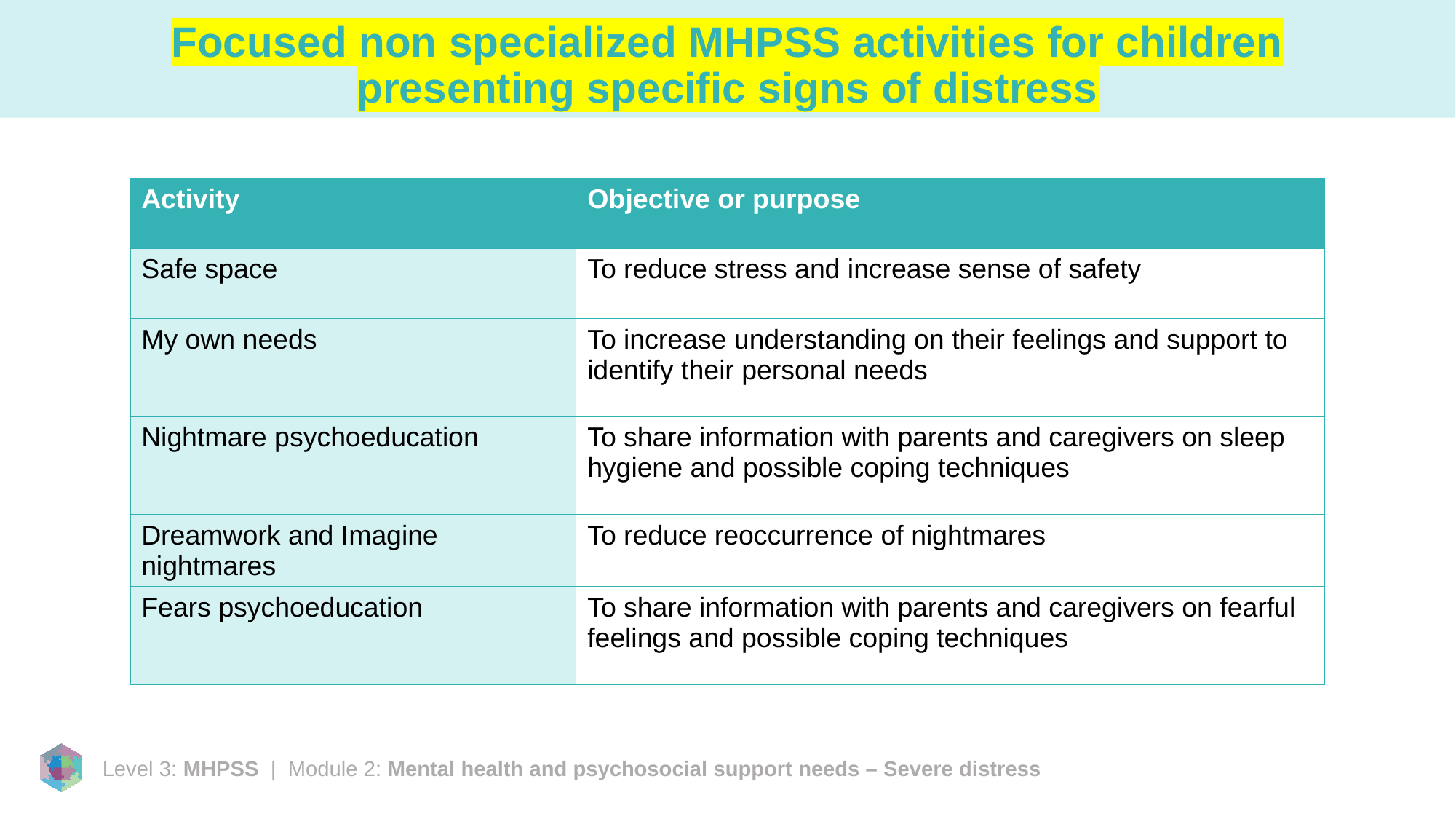

# Focused non specialized MHPSS activities for children presenting specific signs of distress
| Activity | Objective or purpose |
| --- | --- |
| Safe space | To reduce stress and increase sense of safety |
| My own needs | To increase understanding on their feelings and support to identify their personal needs |
| Nightmare psychoeducation | To share information with parents and caregivers on sleep hygiene and possible coping techniques |
| Dreamwork and Imagine nightmares | To reduce reoccurrence of nightmares |
| Fears psychoeducation | To share information with parents and caregivers on fearful feelings and possible coping techniques |